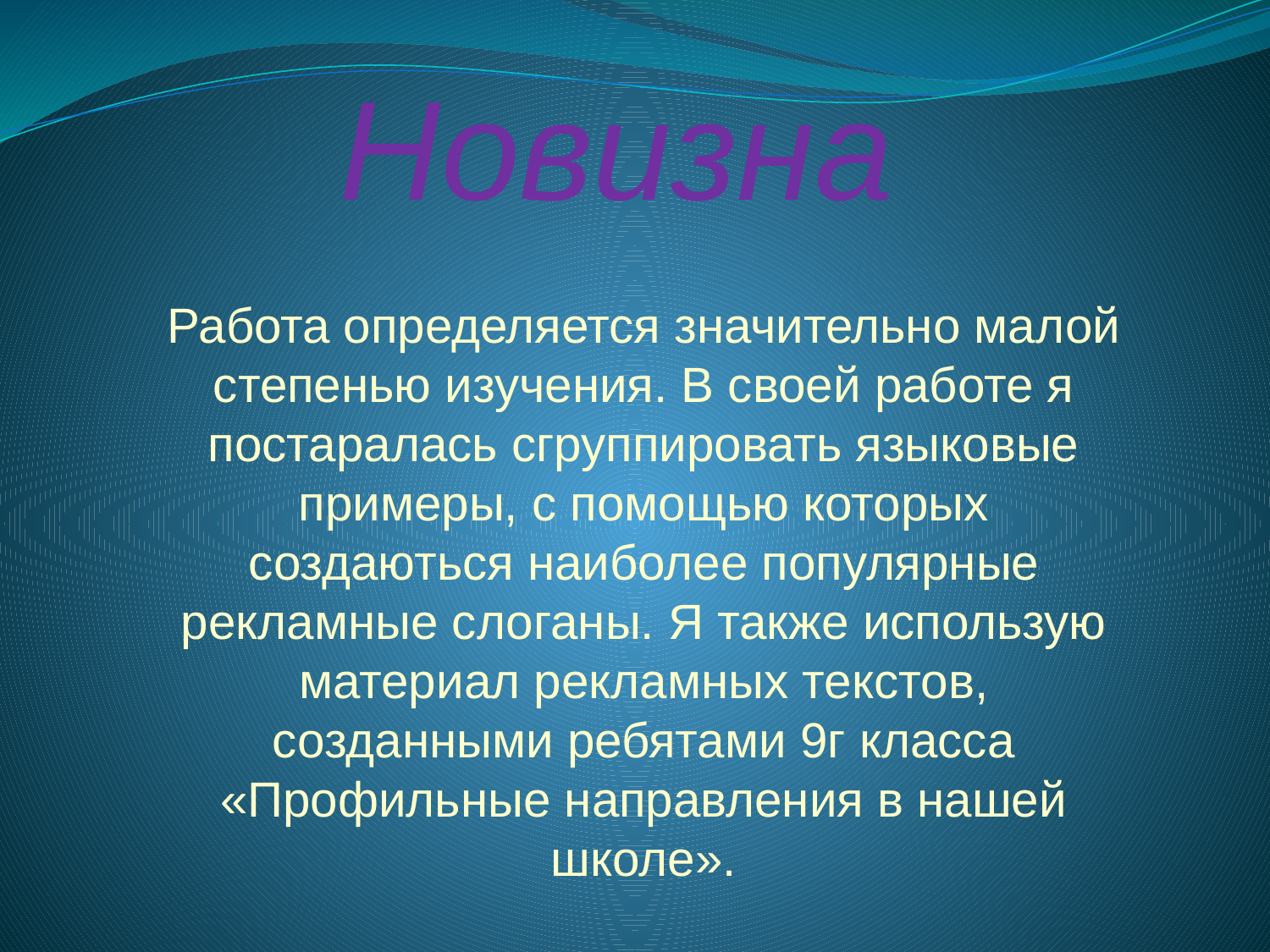

# Новизна
Работа определяется значительно малой степенью изучения. В своей работе я постаралась сгруппировать языковые примеры, с помощью которых создаються наиболее популярные рекламные слоганы. Я также использую материал рекламных текстов, созданными ребятами 9г класса «Профильные направления в нашей школе».